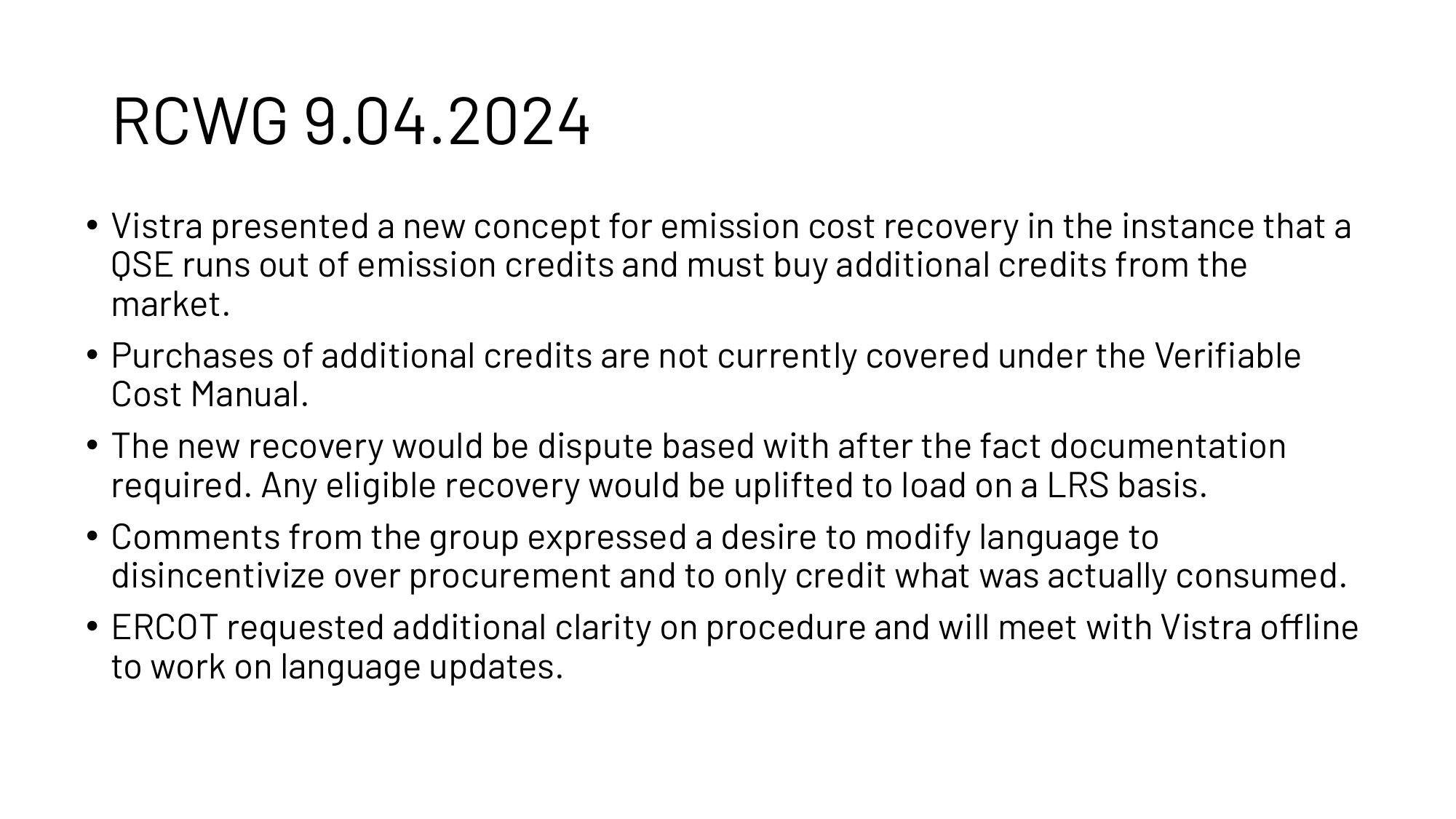

# RCWG 9.04.2024
Vistra presented a new concept for emission cost recovery in the instance that a QSE runs out of emission credits and must buy additional credits from the market.
Purchases of additional credits are not currently covered under the Verifiable Cost Manual.
The new recovery would be dispute based with after the fact documentation required. Any eligible recovery would be uplifted to load on a LRS basis.
Comments from the group expressed a desire to modify language to disincentivize over procurement and to only credit what was actually consumed.
ERCOT requested additional clarity on procedure and will meet with Vistra offline to work on language updates.